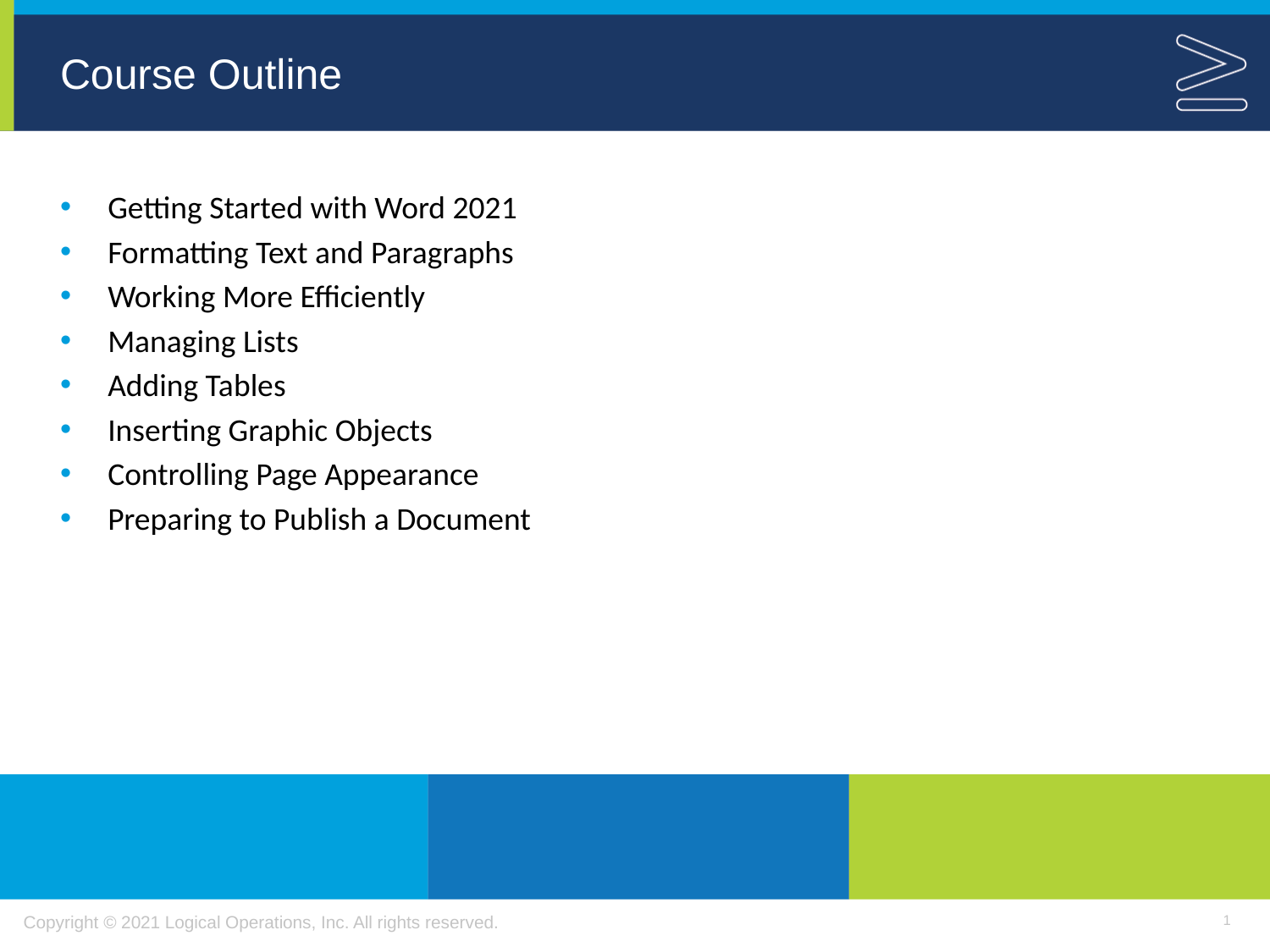

# Course Outline
Getting Started with Word 2021
Formatting Text and Paragraphs
Working More Efficiently
Managing Lists
Adding Tables
Inserting Graphic Objects
Controlling Page Appearance
Preparing to Publish a Document
1